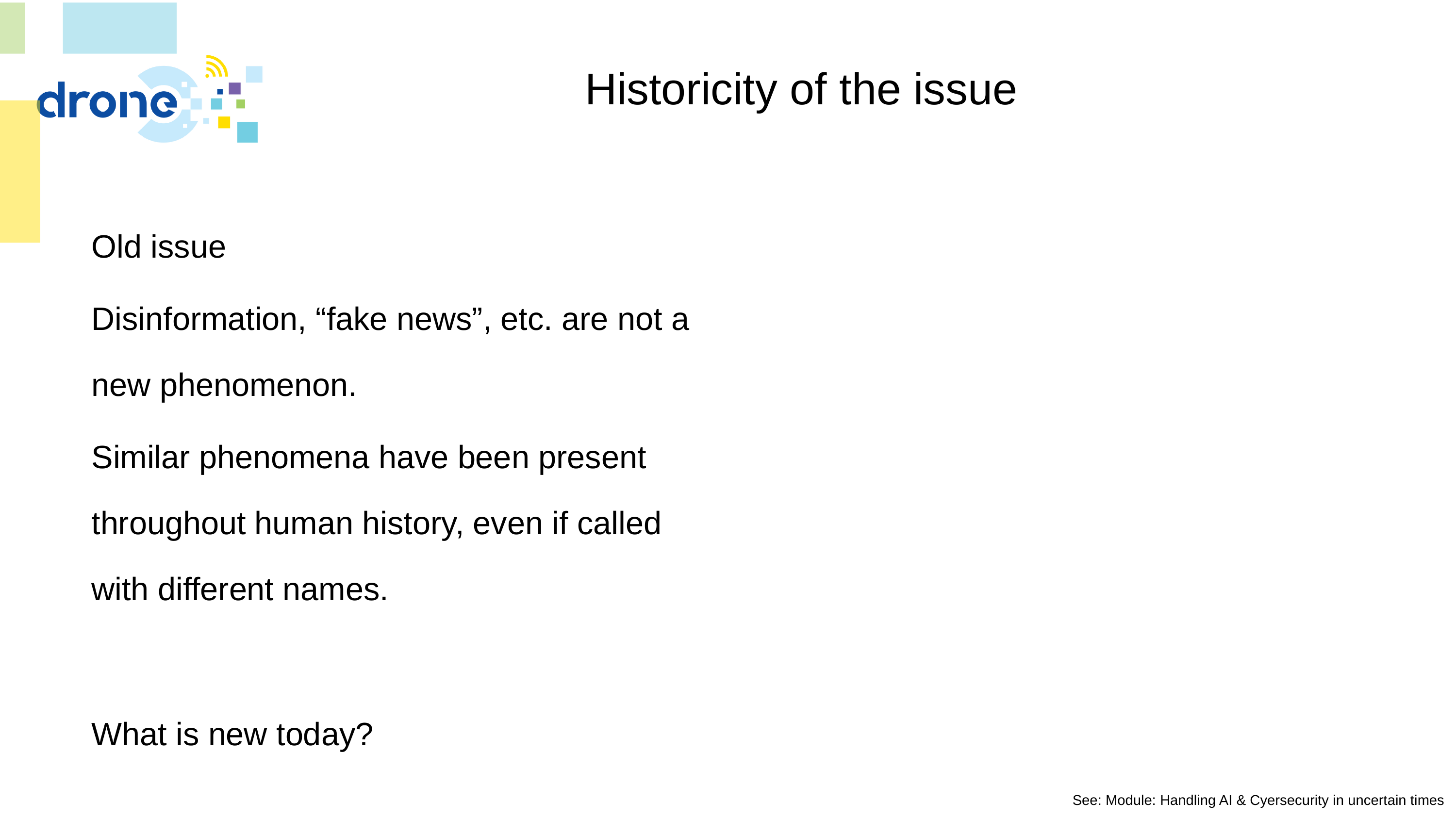

# Historicity of the issue

Old issue
Disinformation, “fake news”, etc. are not a new phenomenon.
Similar phenomena have been present throughout human history, even if called with different names.

What is new today?
See: Module: Handling AI & Cyersecurity in uncertain times